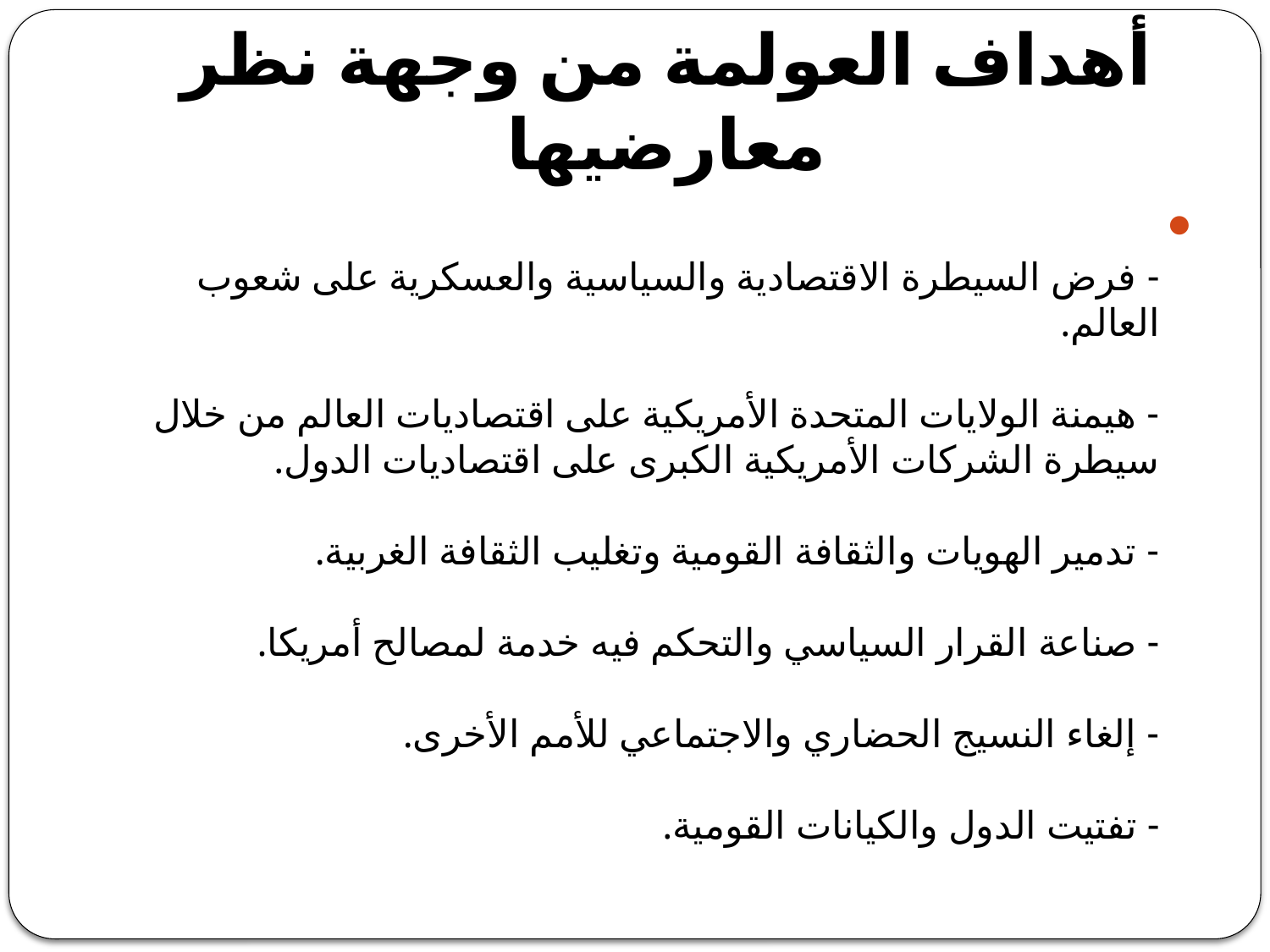

# أهداف العولمة من وجهة نظر معارضيها
- فرض السيطرة الاقتصادية والسياسية والعسكرية على شعوب العالم.
- هيمنة الولايات المتحدة الأمريكية على اقتصاديات العالم من خلال سيطرة الشركات الأمريكية الكبرى على اقتصاديات الدول.
- تدمير الهويات والثقافة القومية وتغليب الثقافة الغربية.
- صناعة القرار السياسي والتحكم فيه خدمة لمصالح أمريكا.
- إلغاء النسيج الحضاري والاجتماعي للأمم الأخرى.
- تفتيت الدول والكيانات القومية.